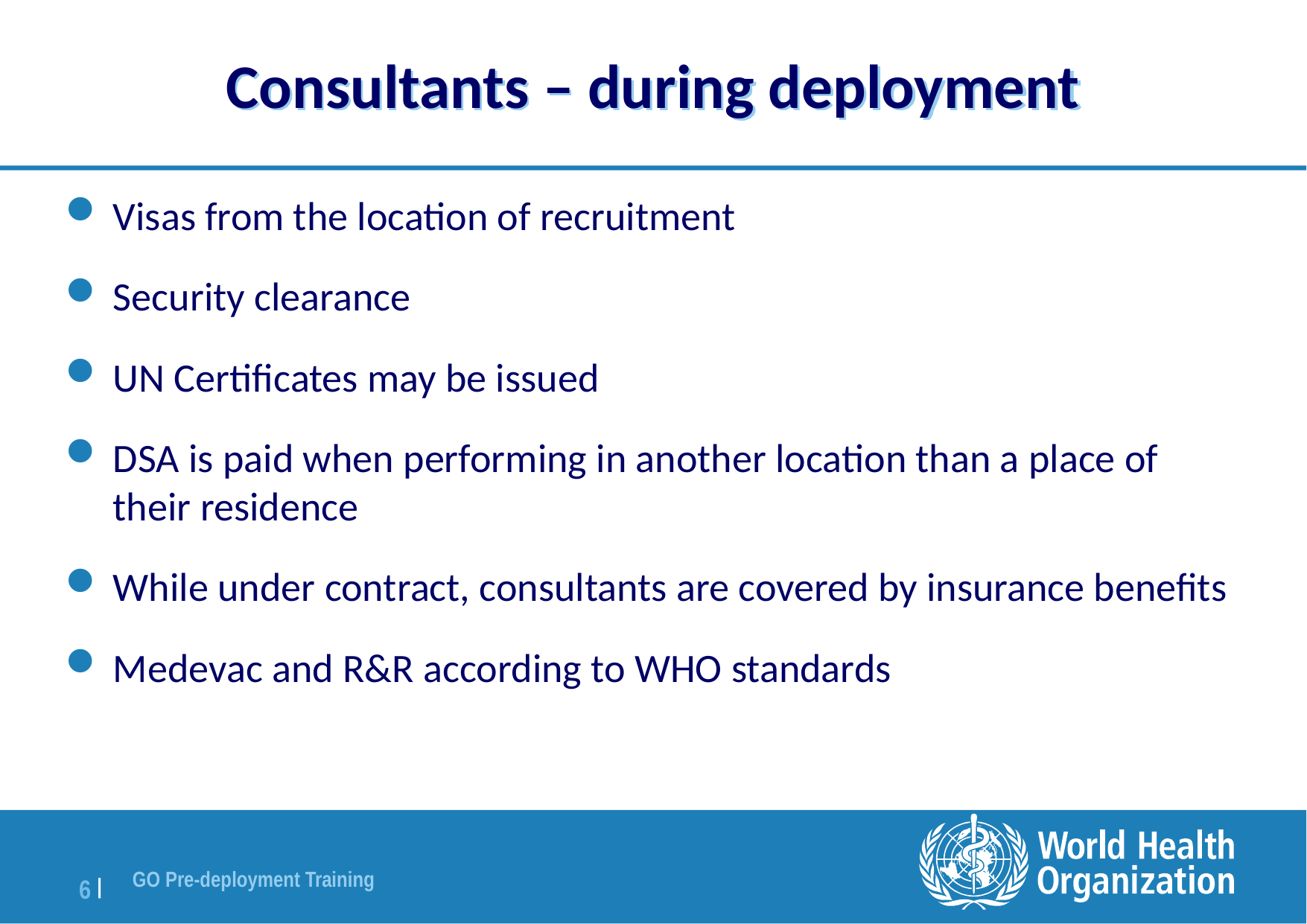

# Consultants – during deployment
Visas from the location of recruitment
Security clearance
UN Certificates may be issued
DSA is paid when performing in another location than a place of their residence
While under contract, consultants are covered by insurance benefits
Medevac and R&R according to WHO standards